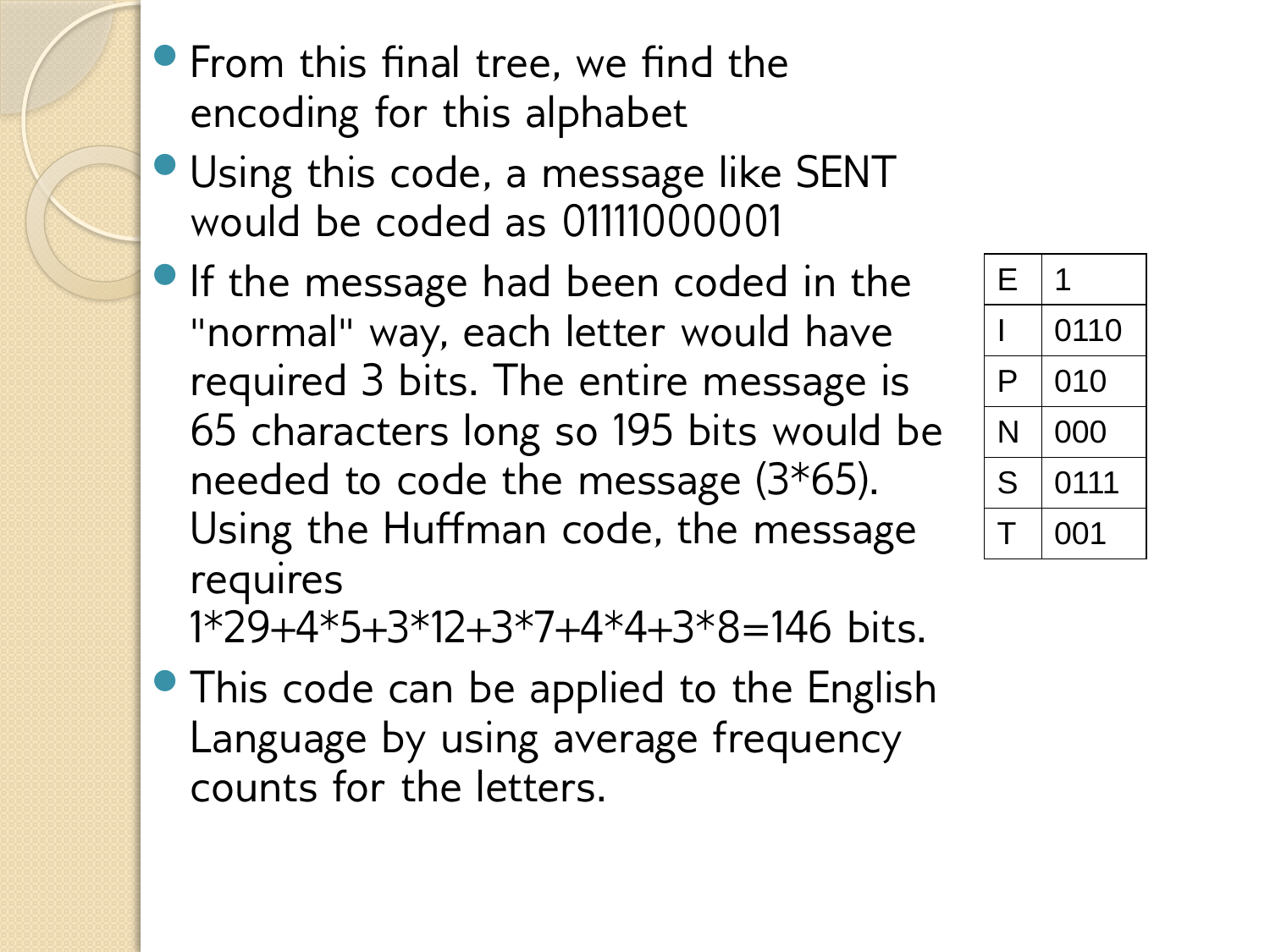

From this final tree, we find the encoding for this alphabet
Using this code, a message like SENT would be coded as 01111000001
If the message had been coded in the "normal" way, each letter would have required 3 bits. The entire message is 65 characters long so 195 bits would be needed to code the message (3*65). Using the Huffman code, the message requires 1*29+4*5+3*12+3*7+4*4+3*8=146 bits.
This code can be applied to the English Language by using average frequency counts for the letters.
| E | 1 |
| --- | --- |
| I | 0110 |
| P | 010 |
| N | 000 |
| S | 0111 |
| T | 001 |